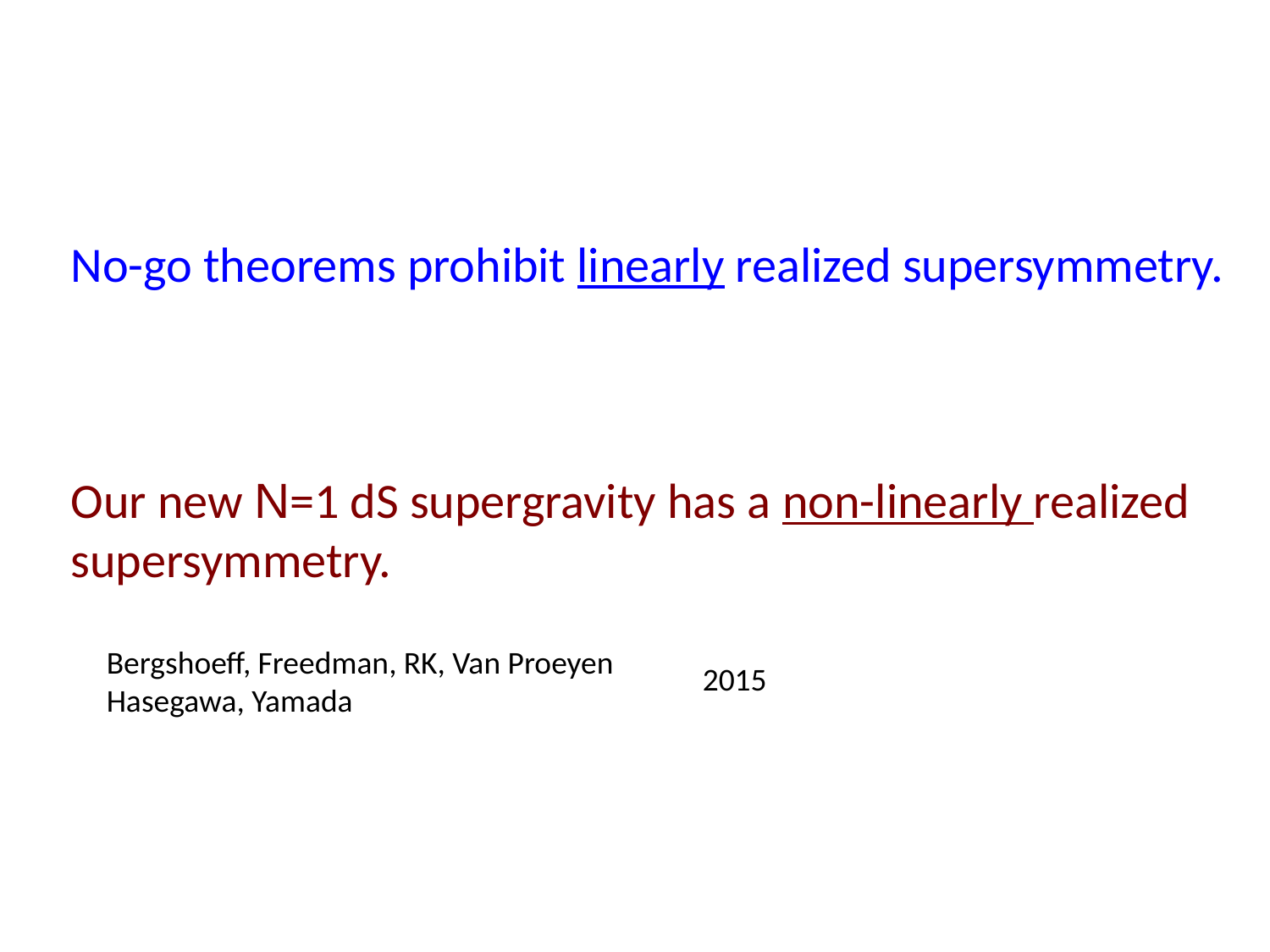

No-go theorems prohibit linearly realized supersymmetry.

Our new N=1 dS supergravity has a non-linearly realized
supersymmetry.

Bergshoeff, Freedman, RK, Van Proeyen
Hasegawa, Yamada
2015